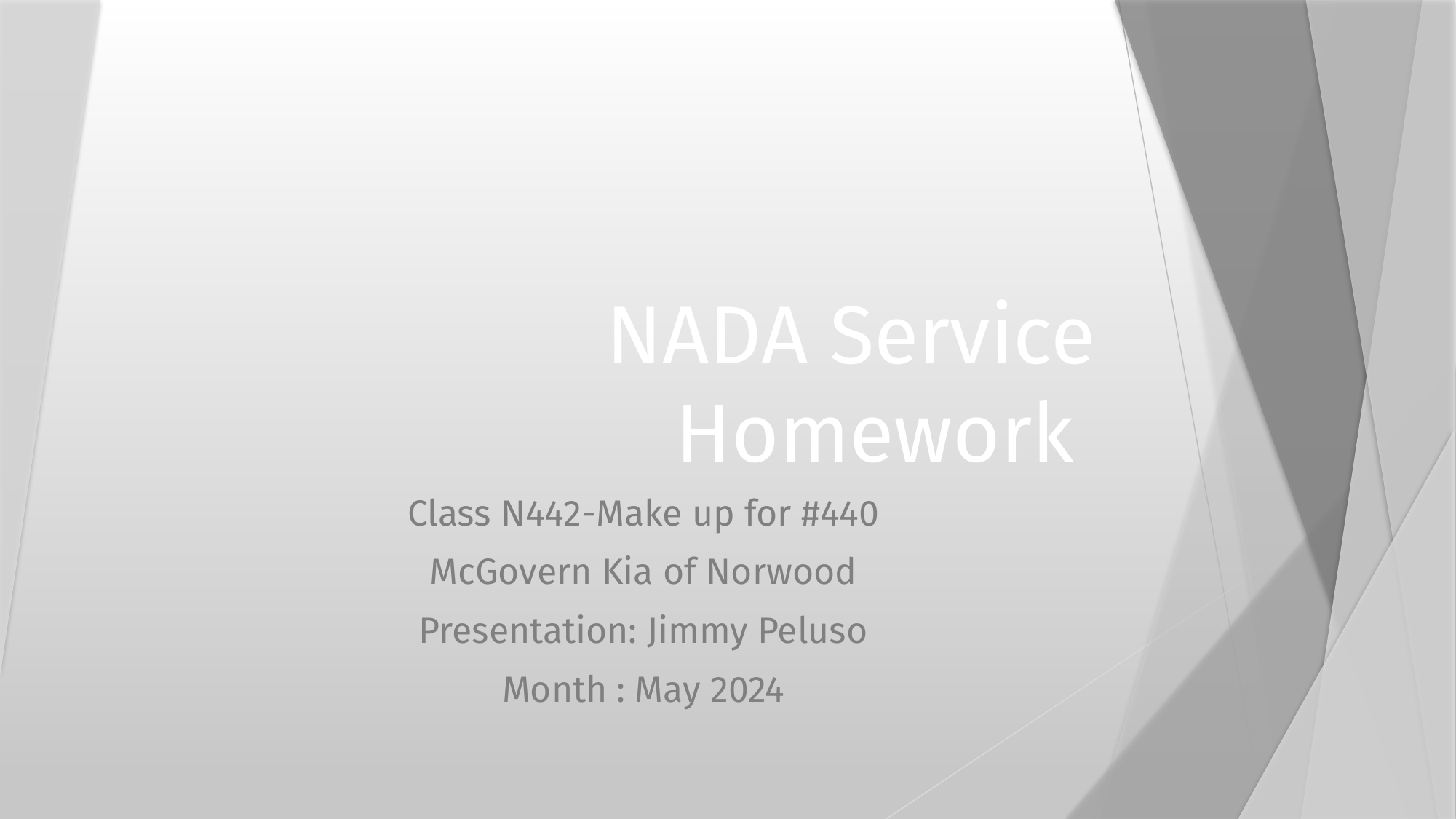

# NADA Service Homework
Class N442-Make up for #440
McGovern Kia of Norwood
Presentation: Jimmy Peluso
Month : May 2024